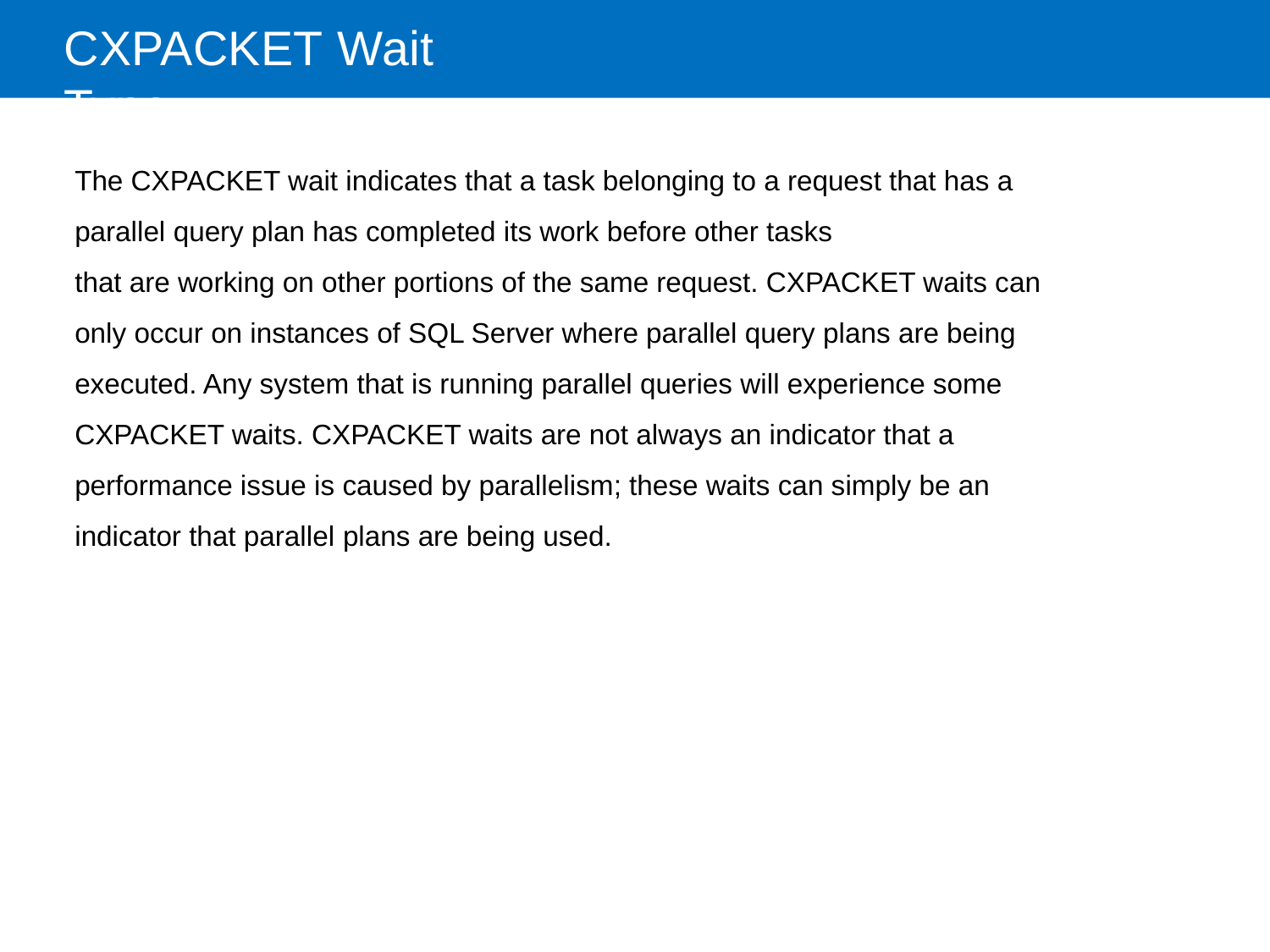

# CXPACKET Wait Type
The CXPACKET wait indicates that a task belonging to a request that has a parallel query plan has completed its work before other tasks
that are working on other portions of the same request. CXPACKET waits can only occur on instances of SQL Server where parallel query plans are being executed. Any system that is running parallel queries will experience some CXPACKET waits. CXPACKET waits are not always an indicator that a performance issue is caused by parallelism; these waits can simply be an indicator that parallel plans are being used.